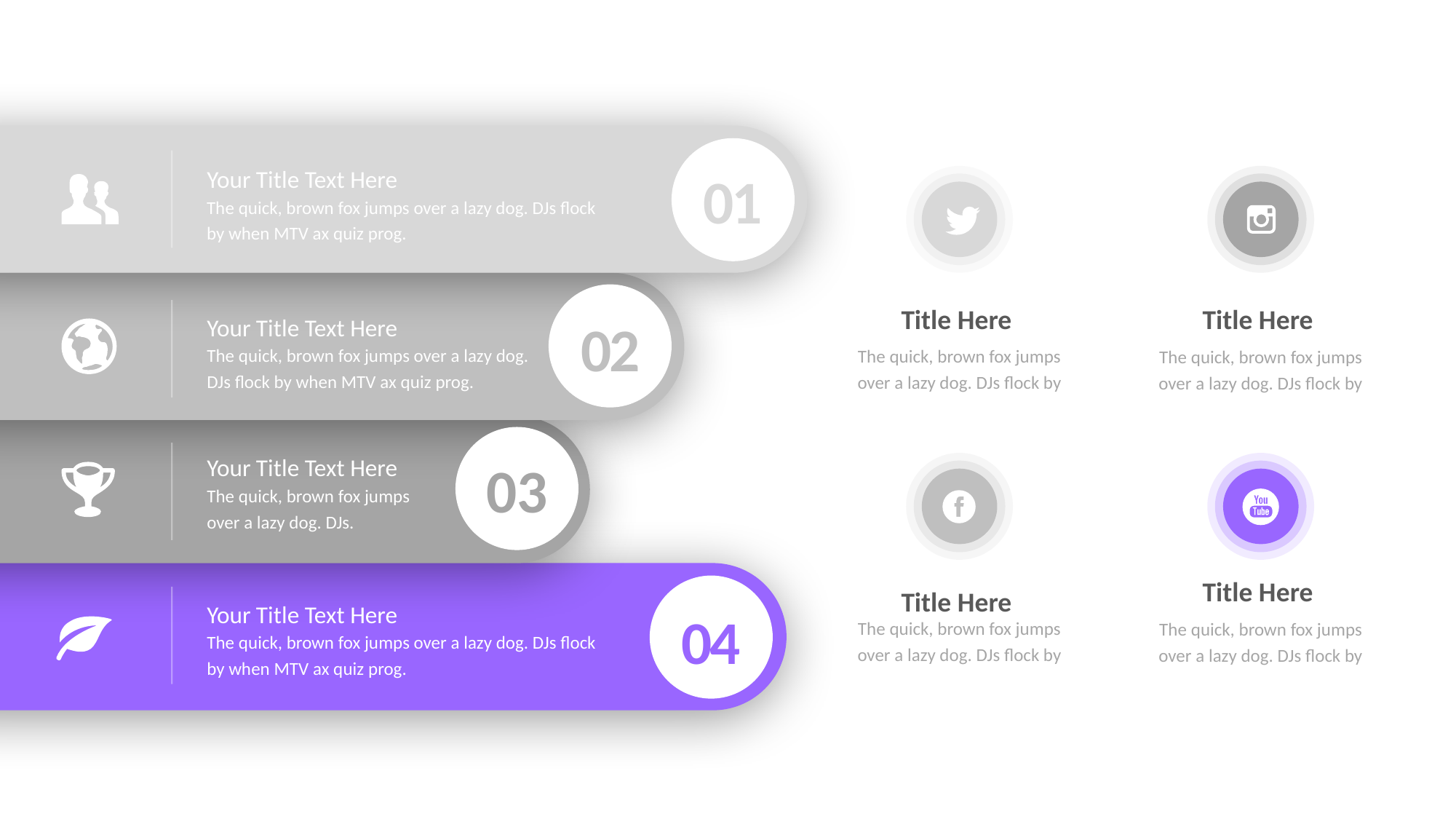

Your Title Text Here
The quick, brown fox jumps over a lazy dog. DJs flock by when MTV ax quiz prog.
01

Title Here
Title Here

Your Title Text Here
The quick, brown fox jumps over a lazy dog. DJs flock by when MTV ax quiz prog.
02

The quick, brown fox jumps over a lazy dog. DJs flock by
The quick, brown fox jumps over a lazy dog. DJs flock by

Your Title Text Here
The quick, brown fox jumps over a lazy dog. DJs.
03

Title Here

Title Here

Your Title Text Here
The quick, brown fox jumps over a lazy dog. DJs flock by when MTV ax quiz prog.
04
The quick, brown fox jumps over a lazy dog. DJs flock by
The quick, brown fox jumps over a lazy dog. DJs flock by